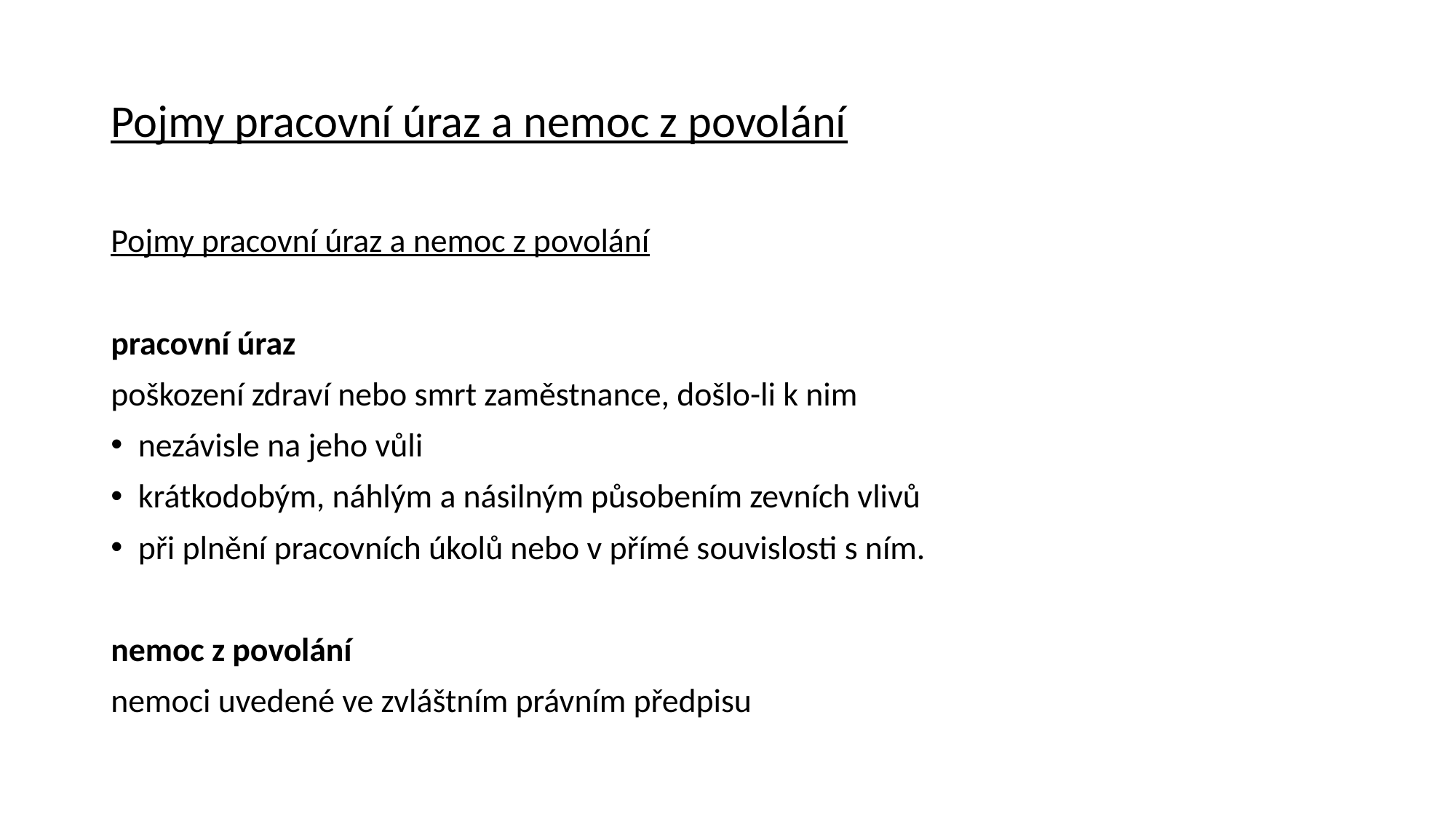

# Pojmy pracovní úraz a nemoc z povolání
Pojmy pracovní úraz a nemoc z povolání

pracovní úraz
poškození zdraví nebo smrt zaměstnance, došlo-li k nim
nezávisle na jeho vůli
krátkodobým, náhlým a násilným působením zevních vlivů
při plnění pracovních úkolů nebo v přímé souvislosti s ním.

nemoc z povolání
nemoci uvedené ve zvláštním právním předpisu